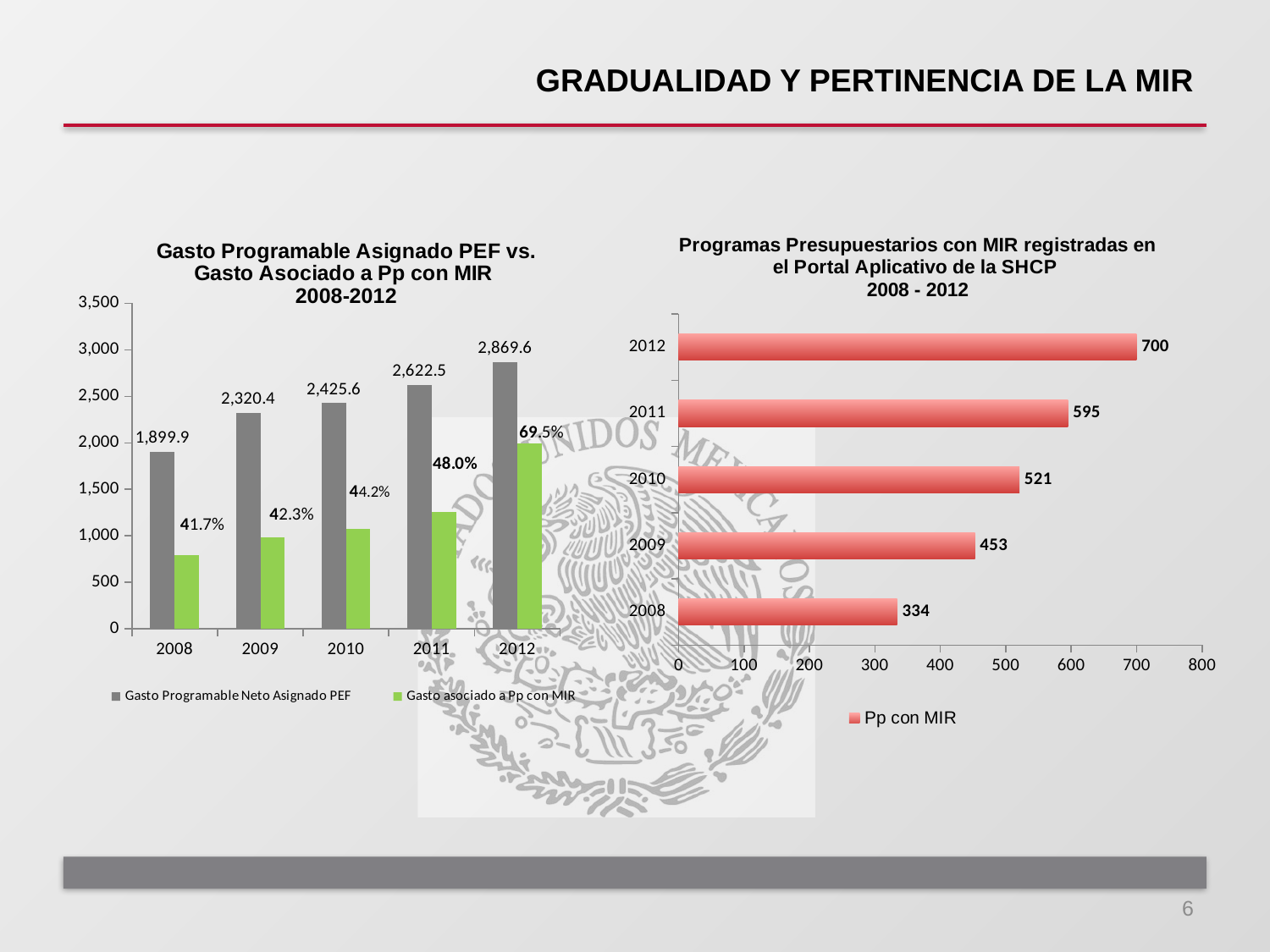

# GRADUALIDAD Y PERTINENCIA DE LA MIR

### Chart

| Category | Gasto Programable Neto Asignado PEF | Gasto asociado a Pp con MIR |
|---|---|---|
| 2008 | 1899.925000000001 | 792.4015999999995 |
| 2009 | 2320.3524 | 982.304 |
| 2010 | 2425.5527 | 1072.0639999999999 |
| 2011 | 2622.5279 | 1258.2318 |
| 2012 | 2869.583 | 1996.155 |

### Chart: Programas Presupuestarios con MIR registradas en el Portal Aplicativo de la SHCP
2008 - 2012

| Category | Pp con MIR |
|---|---|
| 2008 | 334.0 |
| 2009 | 453.0 |
| 2010 | 521.0 |
| 2011 | 595.0 |
| 2012 | 700.0 |
6